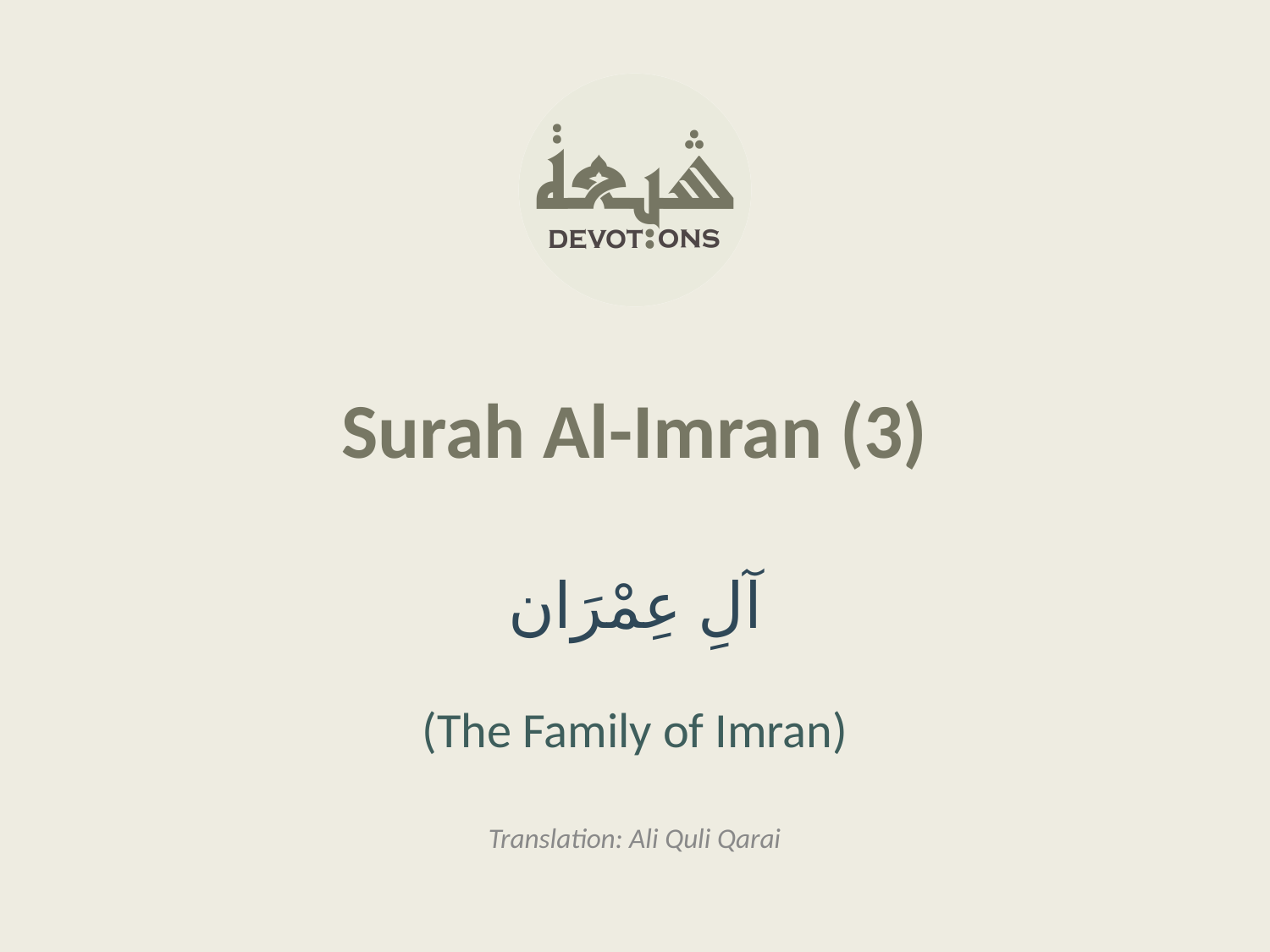

Surah Al-Imran (3)
آلِ عِمْرَان
(The Family of Imran)
Translation: Ali Quli Qarai